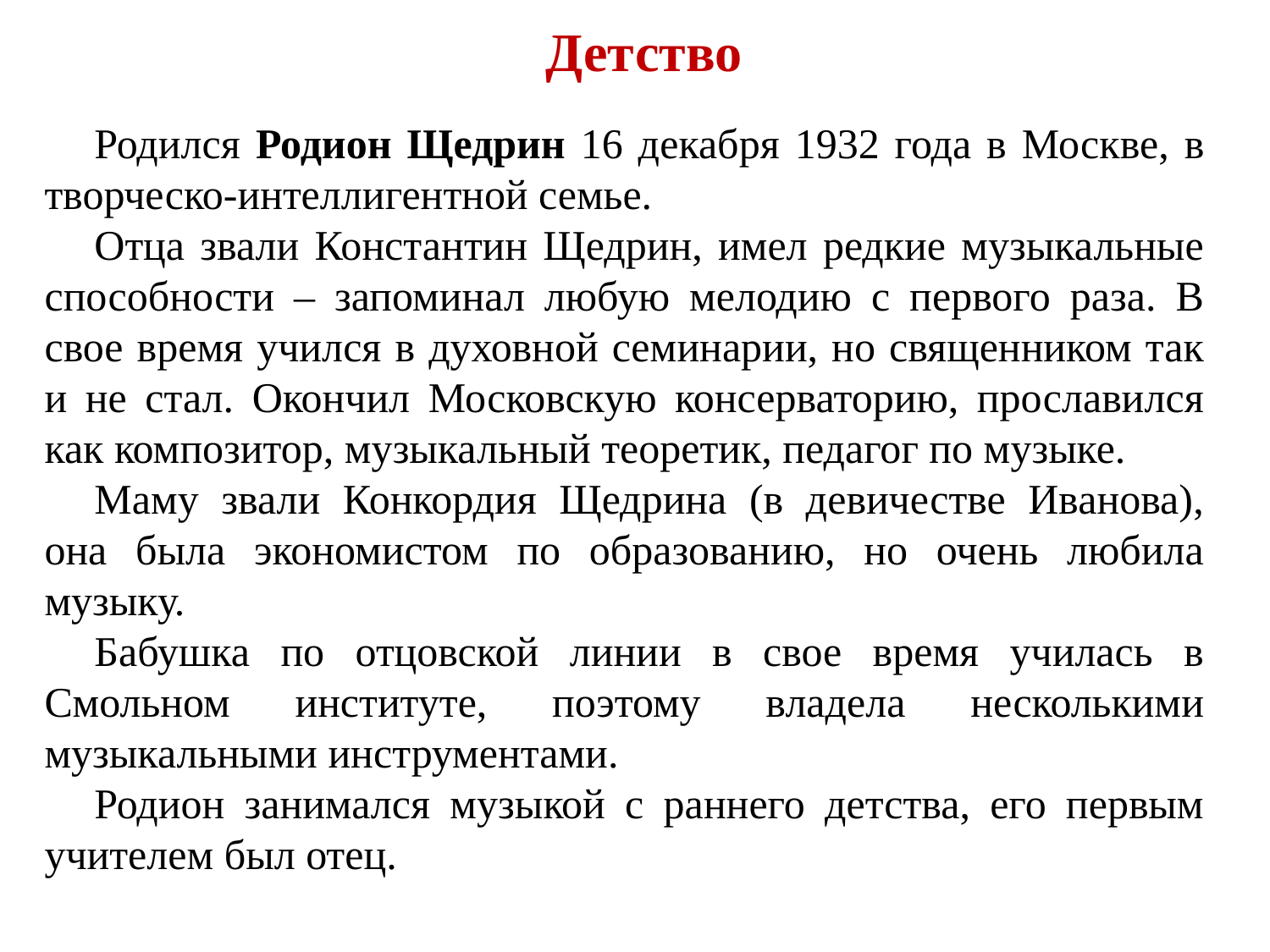

# Детство
Родился Родион Щедрин 16 декабря 1932 года в Москве, в творческо-интеллигентной семье.
Отца звали Константин Щедрин, имел редкие музыкальные способности – запоминал любую мелодию с первого раза. В свое время учился в духовной семинарии, но священником так и не стал. Окончил Московскую консерваторию, прославился как композитор, музыкальный теоретик, педагог по музыке.
Маму звали Конкордия Щедрина (в девичестве Иванова), она была экономистом по образованию, но очень любила музыку.
Бабушка по отцовской линии в свое время училась в Смольном институте, поэтому владела несколькими музыкальными инструментами.
Родион занимался музыкой с раннего детства, его первым учителем был отец.